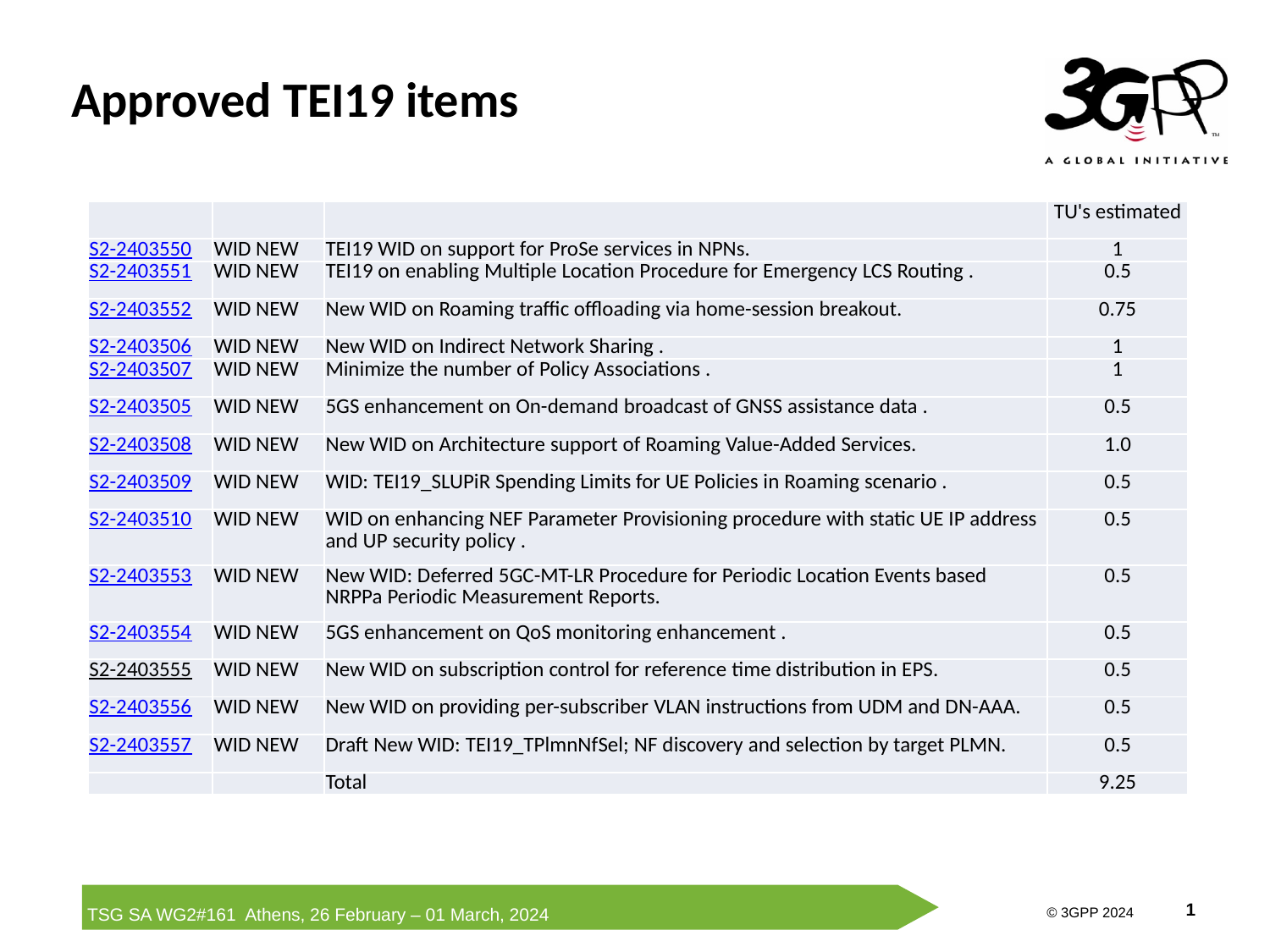

Approved TEI19 items
|  |  |  | TU's estimated |
| --- | --- | --- | --- |
| S2-2403550 | WID NEW | TEI19 WID on support for ProSe services in NPNs. | 1 |
| S2-2403551 | WID NEW | TEI19 on enabling Multiple Location Procedure for Emergency LCS Routing . | 0.5 |
| S2-2403552 | WID NEW | New WID on Roaming traffic offloading via home-session breakout. | 0.75 |
| S2-2403506 | WID NEW | New WID on Indirect Network Sharing . | 1 |
| S2-2403507 | WID NEW | Minimize the number of Policy Associations . | 1 |
| S2-2403505 | WID NEW | 5GS enhancement on On-demand broadcast of GNSS assistance data . | 0.5 |
| S2-2403508 | WID NEW | New WID on Architecture support of Roaming Value-Added Services. | 1.0 |
| S2-2403509 | WID NEW | WID: TEI19\_SLUPiR Spending Limits for UE Policies in Roaming scenario . | 0.5 |
| S2-2403510 | WID NEW | WID on enhancing NEF Parameter Provisioning procedure with static UE IP address and UP security policy . | 0.5 |
| S2-2403553 | WID NEW | New WID: Deferred 5GC-MT-LR Procedure for Periodic Location Events based NRPPa Periodic Measurement Reports. | 0.5 |
| S2-2403554 | WID NEW | 5GS enhancement on QoS monitoring enhancement . | 0.5 |
| S2-2403555 | WID NEW | New WID on subscription control for reference time distribution in EPS. | 0.5 |
| S2-2403556 | WID NEW | New WID on providing per-subscriber VLAN instructions from UDM and DN-AAA. | 0.5 |
| S2-2403557 | WID NEW | Draft New WID: TEI19\_TPlmnNfSel; NF discovery and selection by target PLMN. | 0.5 |
|  |  | Total | 9.25 |